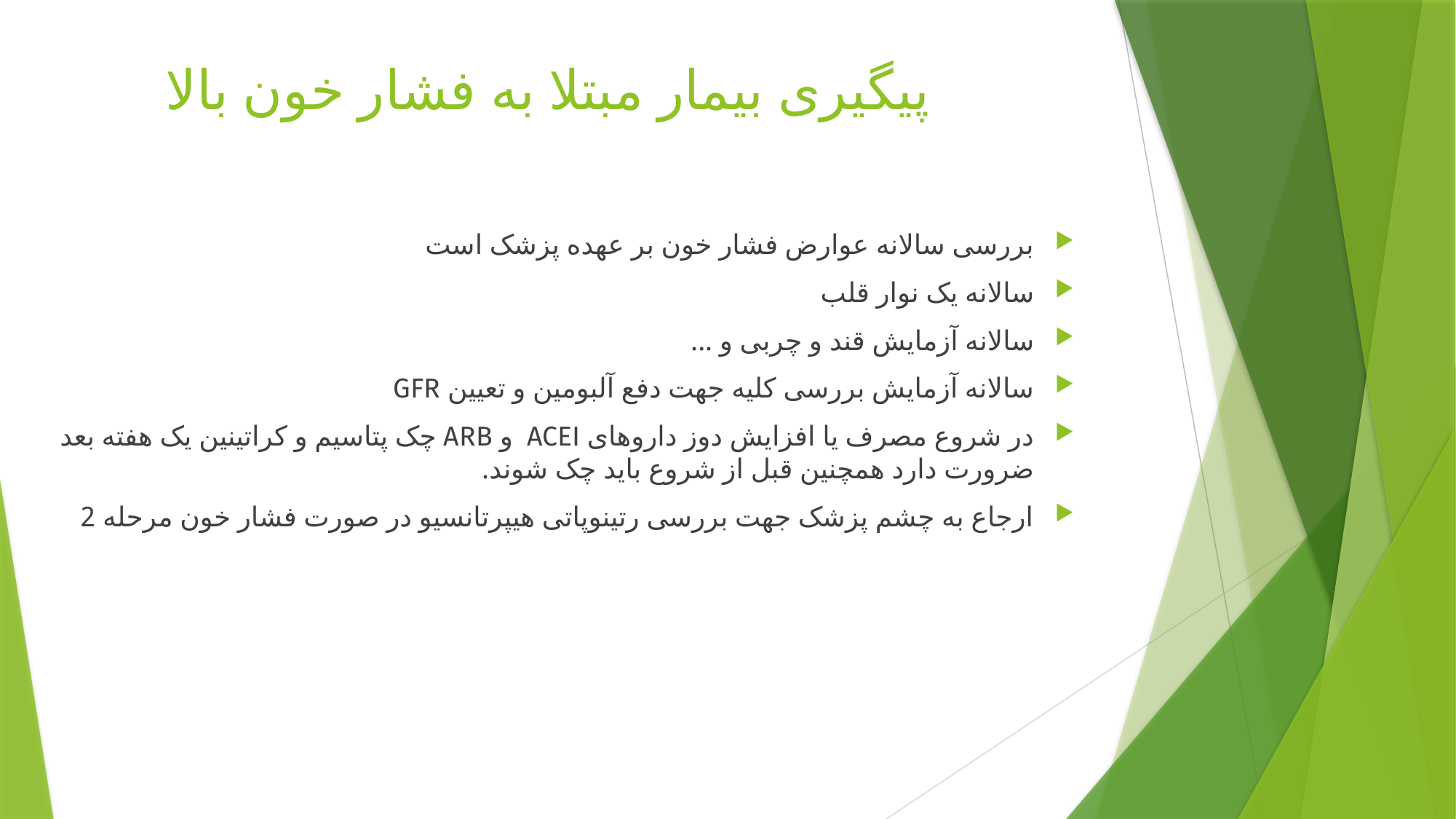

# پیگیری بیمار مبتلا به فشار خون بالا
بررسی سالانه عوارض فشار خون بر عهده پزشک است
سالانه یک نوار قلب
سالانه آزمایش قند و چربی و ...
سالانه آزمایش بررسی کلیه جهت دفع آلبومین و تعیین GFR
در شروع مصرف یا افزایش دوز داروهای ACEI  و ARB چک پتاسیم و کراتینین یک هفته بعد ضرورت دارد همچنین قبل از شروع باید چک شوند.
ارجاع به چشم پزشک جهت بررسی رتینوپاتی هیپرتانسیو در صورت فشار خون مرحله 2